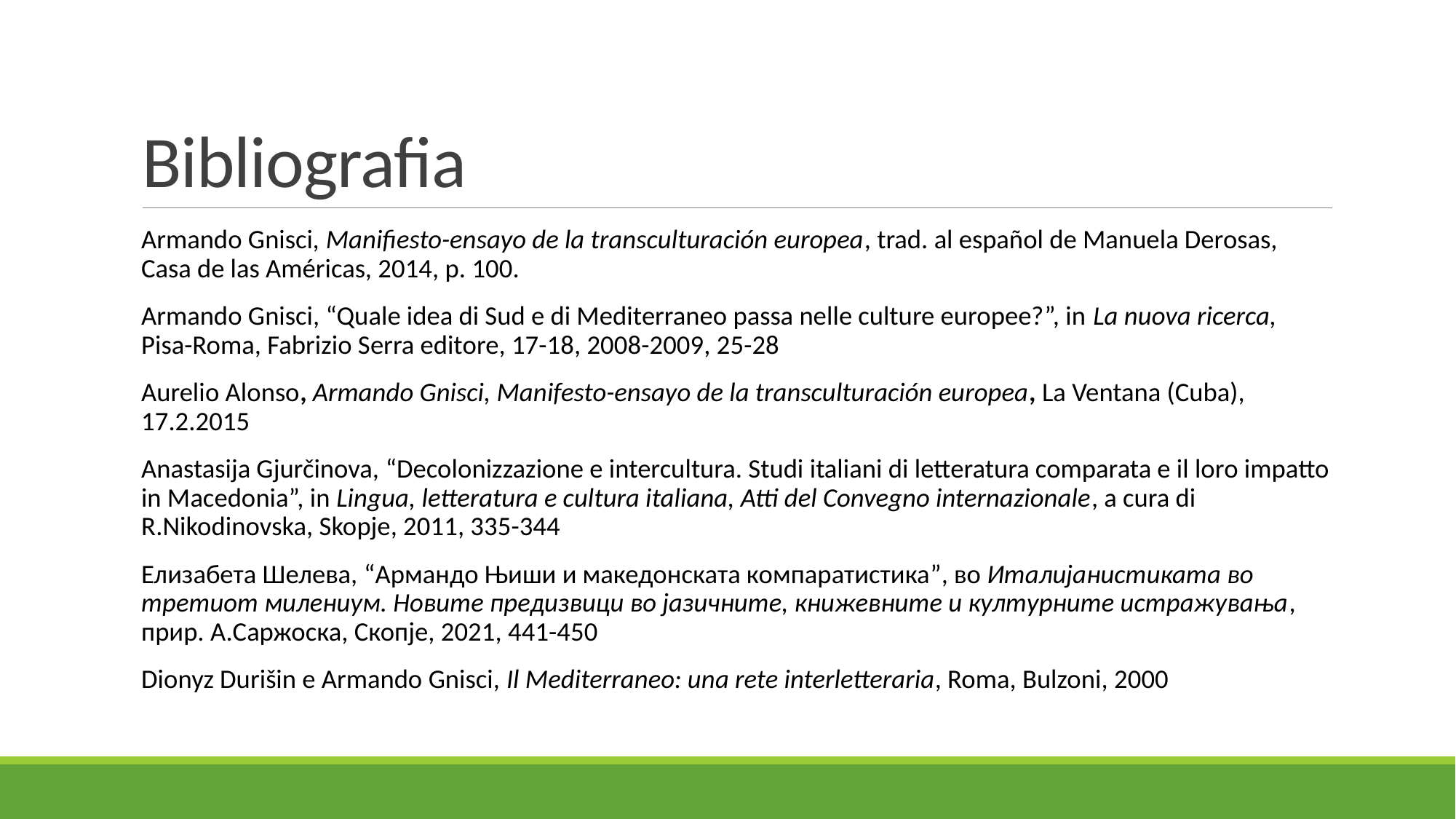

# Bibliografia
Armando Gnisci, Manifiesto-ensayo de la transculturación europea, trad. al español de Manuela Derosas, Casa de las Américas, 2014, p. 100.
Armando Gnisci, “Quale idea di Sud e di Mediterraneo passa nelle culture europee?”, in La nuova ricerca, Pisa-Roma, Fabrizio Serra editore, 17-18, 2008-2009, 25-28
Aurelio Alonso, Armando Gnisci, Manifesto-ensayo de la transculturación europea, La Ventana (Cuba), 17.2.2015
Anastasija Gjurčinova, “Decolonizzazione e intercultura. Studi italiani di letteratura comparata e il loro impatto in Macedonia”, in Lingua, letteratura e cultura italiana, Atti del Convegno internazionale, a cura di R.Nikodinovska, Skopje, 2011, 335-344
Елизабета Шелева, “Армандо Њиши и македонската компаратистика”, во Италијанистиката во третиот милениум. Новите предизвици во јазичните, книжевните и културните истражувања, прир. А.Саржоска, Скопје, 2021, 441-450
Dionyz Durišin e Armando Gnisci, Il Mediterraneo: una rete interletteraria, Roma, Bulzoni, 2000